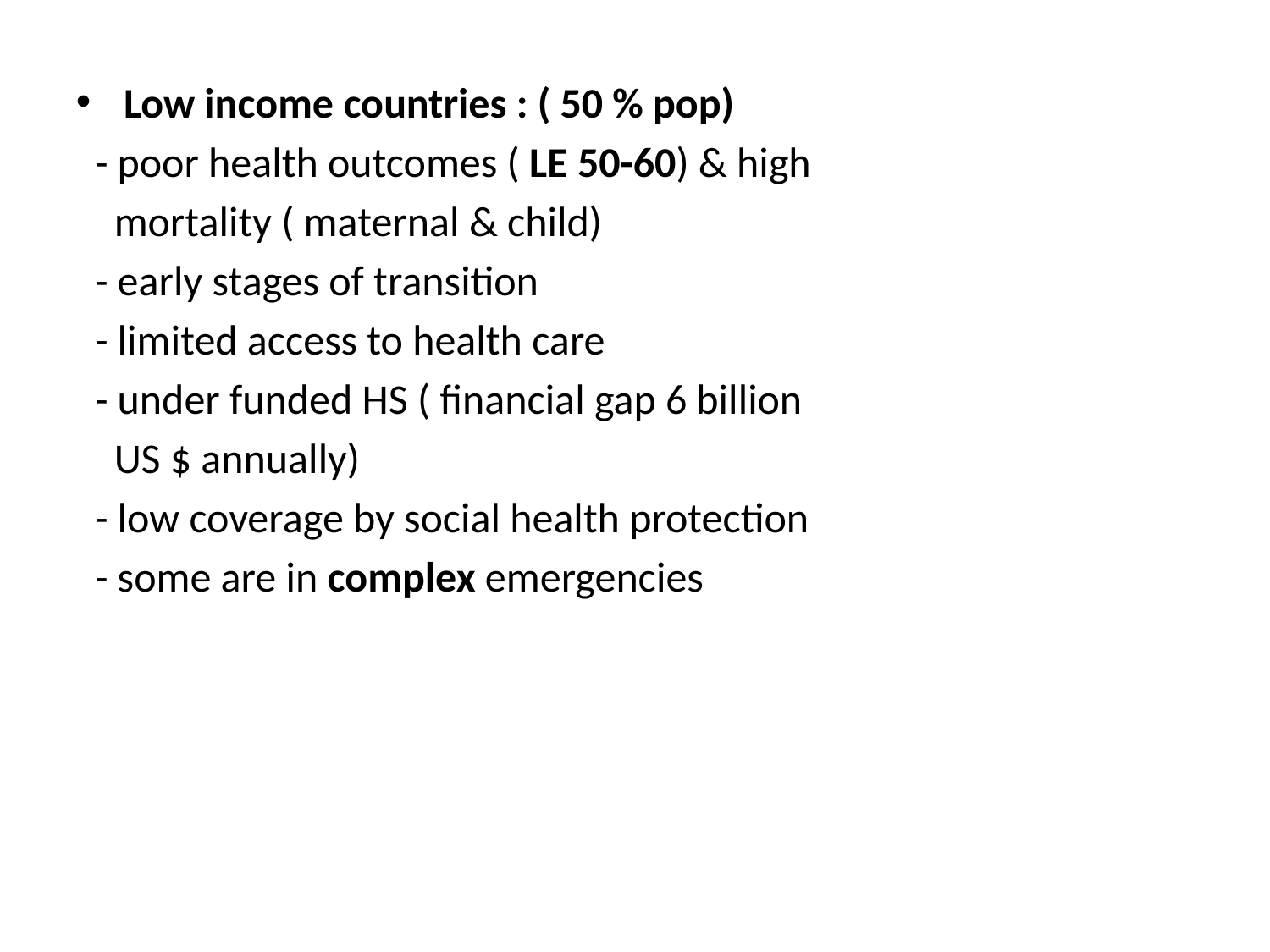

Low income countries : ( 50 % pop)
  - poor health outcomes ( LE 50-60) & high
    mortality ( maternal & child)
  - early stages of transition
  - limited access to health care
  - under funded HS ( financial gap 6 billion
    US $ annually)
  - low coverage by social health protection
  - some are in complex emergencies